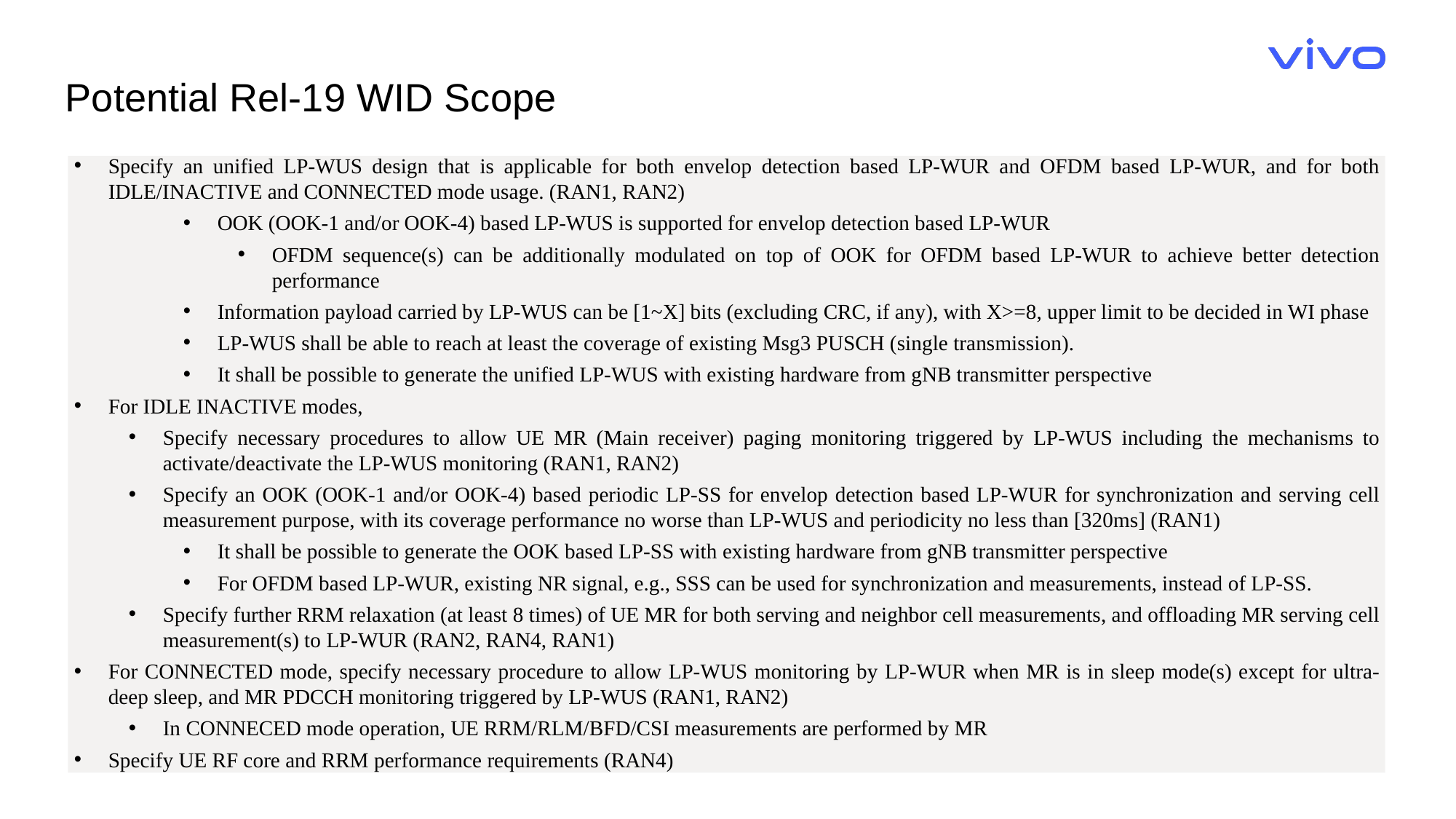

Potential Rel-19 WID Scope
Specify an unified LP-WUS design that is applicable for both envelop detection based LP-WUR and OFDM based LP-WUR, and for both IDLE/INACTIVE and CONNECTED mode usage. (RAN1, RAN2)
OOK (OOK-1 and/or OOK-4) based LP-WUS is supported for envelop detection based LP-WUR
OFDM sequence(s) can be additionally modulated on top of OOK for OFDM based LP-WUR to achieve better detection performance
Information payload carried by LP-WUS can be [1~X] bits (excluding CRC, if any), with X>=8, upper limit to be decided in WI phase
LP-WUS shall be able to reach at least the coverage of existing Msg3 PUSCH (single transmission).
It shall be possible to generate the unified LP-WUS with existing hardware from gNB transmitter perspective
For IDLE INACTIVE modes,
Specify necessary procedures to allow UE MR (Main receiver) paging monitoring triggered by LP-WUS including the mechanisms to activate/deactivate the LP-WUS monitoring (RAN1, RAN2)
Specify an OOK (OOK-1 and/or OOK-4) based periodic LP-SS for envelop detection based LP-WUR for synchronization and serving cell measurement purpose, with its coverage performance no worse than LP-WUS and periodicity no less than [320ms] (RAN1)
It shall be possible to generate the OOK based LP-SS with existing hardware from gNB transmitter perspective
For OFDM based LP-WUR, existing NR signal, e.g., SSS can be used for synchronization and measurements, instead of LP-SS.
Specify further RRM relaxation (at least 8 times) of UE MR for both serving and neighbor cell measurements, and offloading MR serving cell measurement(s) to LP-WUR (RAN2, RAN4, RAN1)
For CONNECTED mode, specify necessary procedure to allow LP-WUS monitoring by LP-WUR when MR is in sleep mode(s) except for ultra-deep sleep, and MR PDCCH monitoring triggered by LP-WUS (RAN1, RAN2)
In CONNECED mode operation, UE RRM/RLM/BFD/CSI measurements are performed by MR
Specify UE RF core and RRM performance requirements (RAN4)